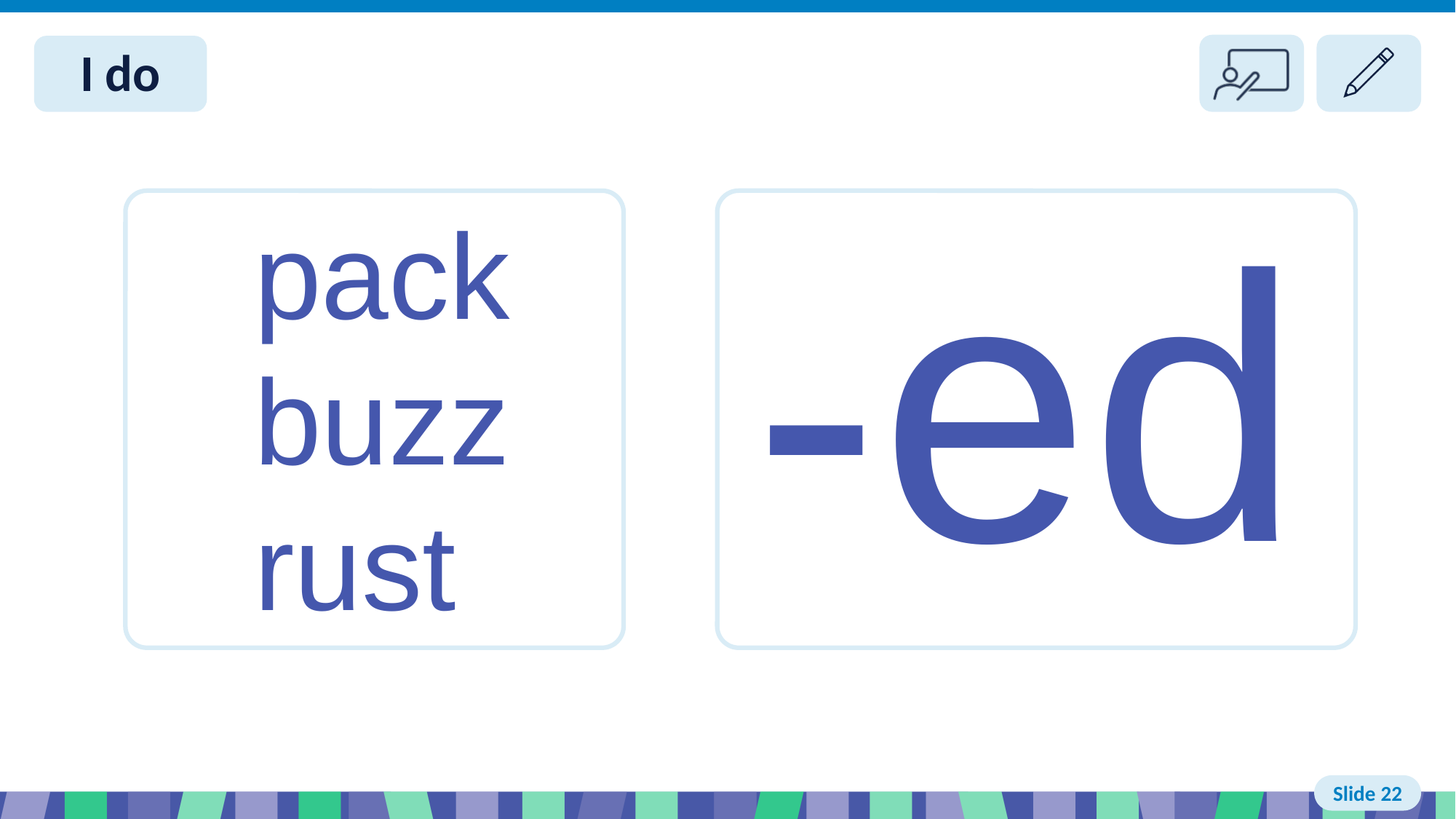

Slide 22 I do
-ed

pack
buzz
rust